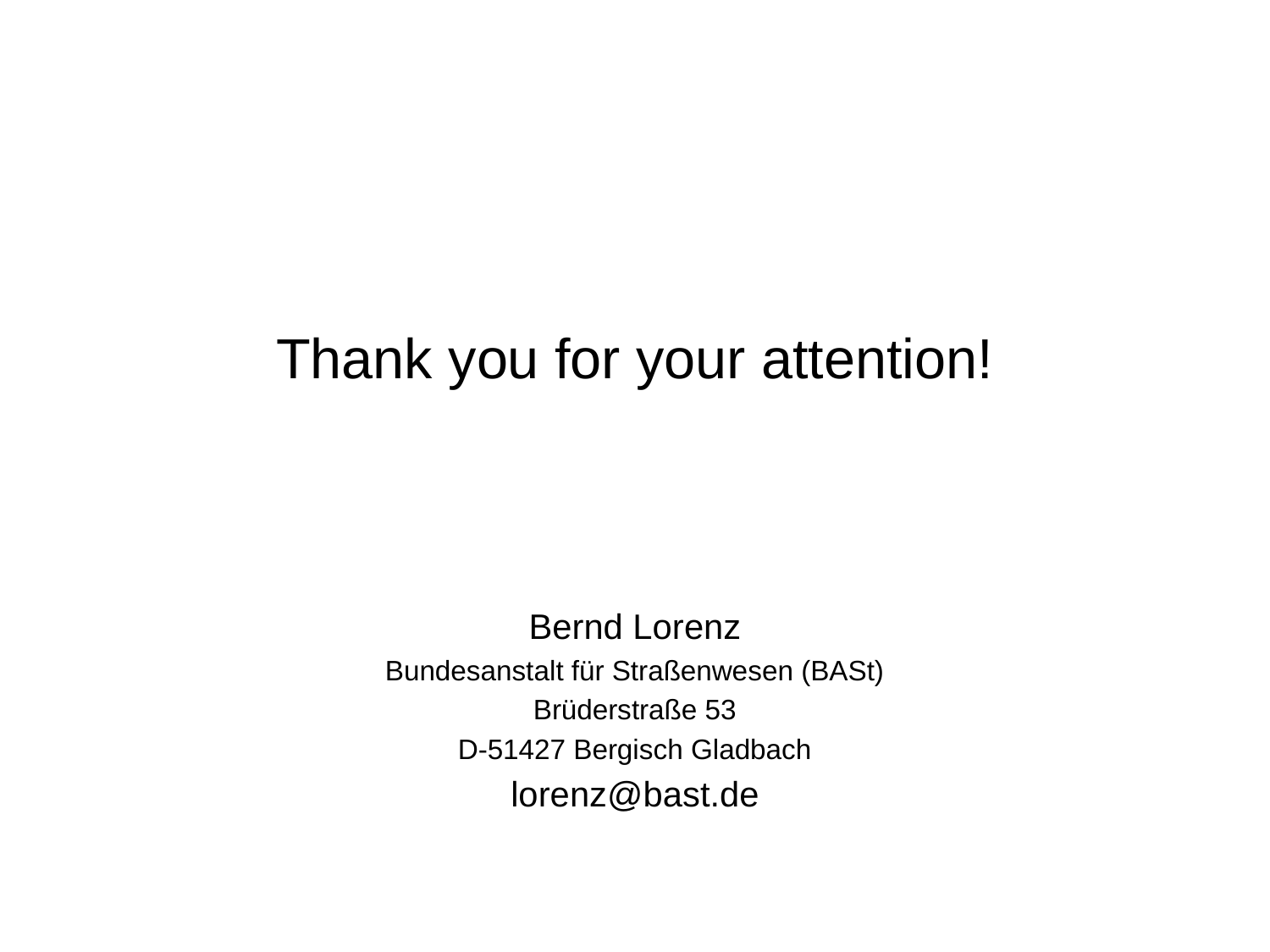

Thank you for your attention!

Bernd Lorenz
Bundesanstalt für Straßenwesen (BASt)
Brüderstraße 53
D-51427 Bergisch Gladbach
lorenz@bast.de